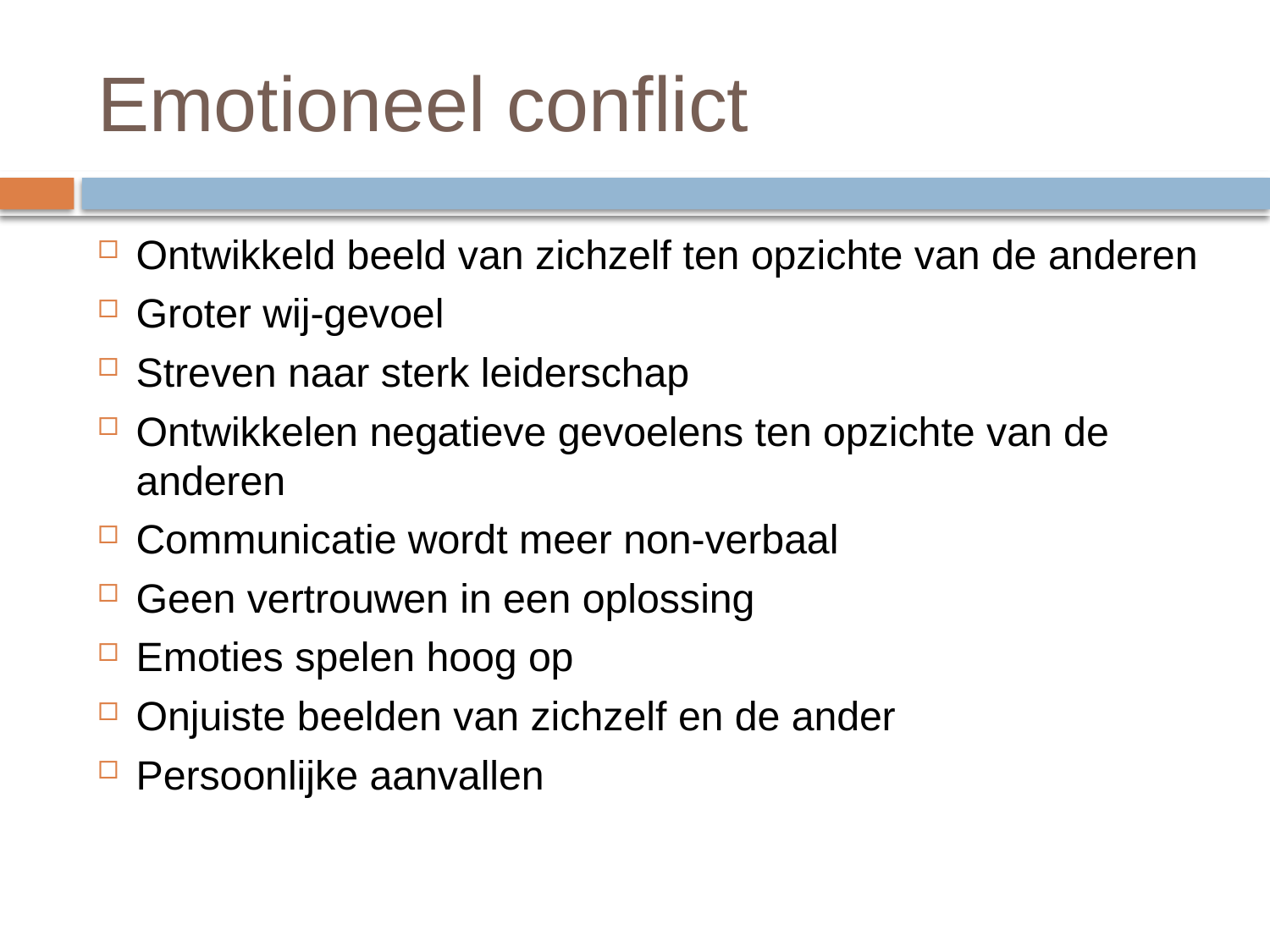

# Emotioneel conflict
Ontwikkeld beeld van zichzelf ten opzichte van de anderen
Groter wij-gevoel
Streven naar sterk leiderschap
Ontwikkelen negatieve gevoelens ten opzichte van de anderen
Communicatie wordt meer non-verbaal
Geen vertrouwen in een oplossing
Emoties spelen hoog op
Onjuiste beelden van zichzelf en de ander
Persoonlijke aanvallen